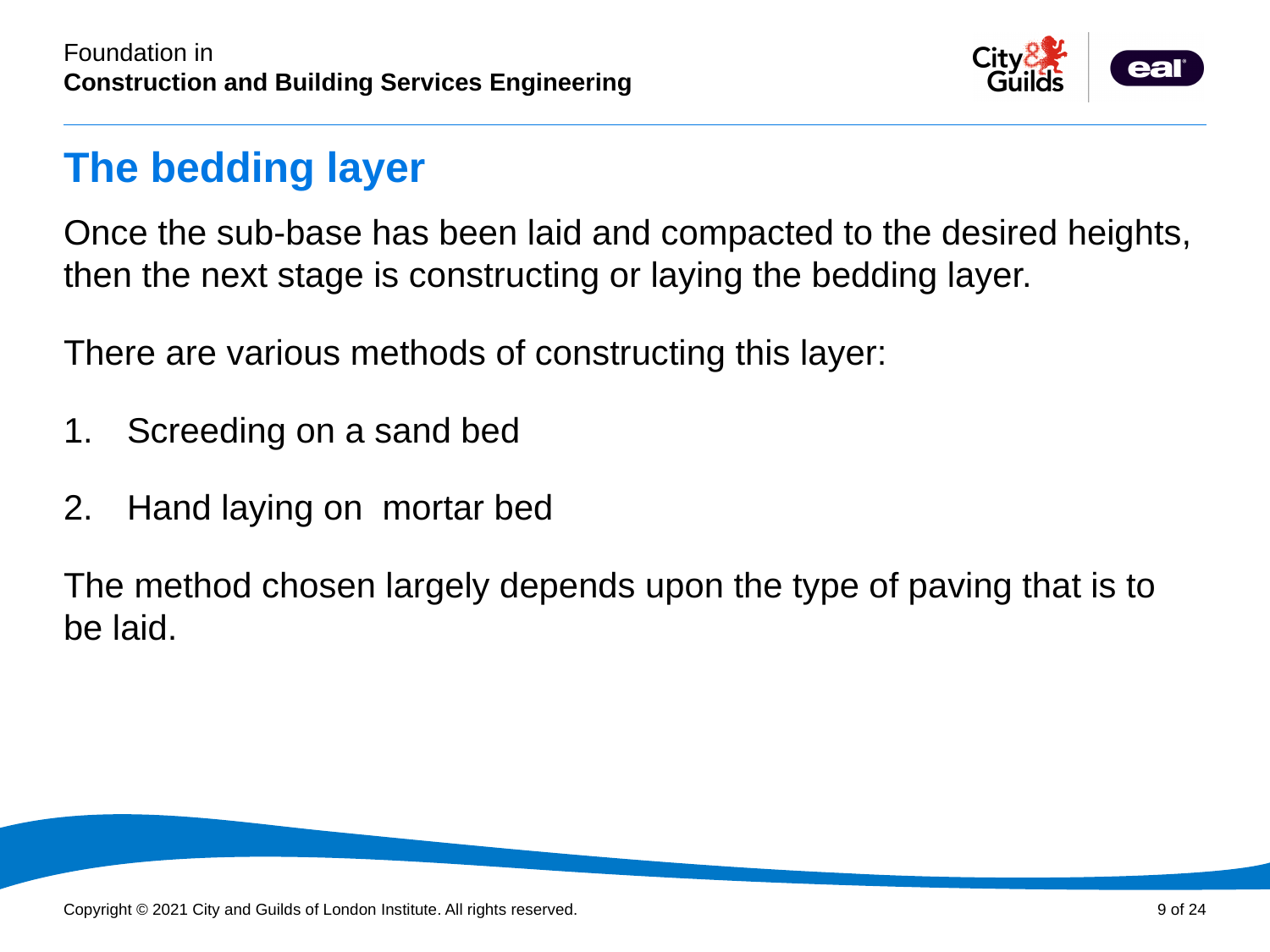

# The bedding layer
Once the sub-base has been laid and compacted to the desired heights, then the next stage is constructing or laying the bedding layer.
There are various methods of constructing this layer:
Screeding on a sand bed
Hand laying on  mortar bed
The method chosen largely depends upon the type of paving that is to
be laid.